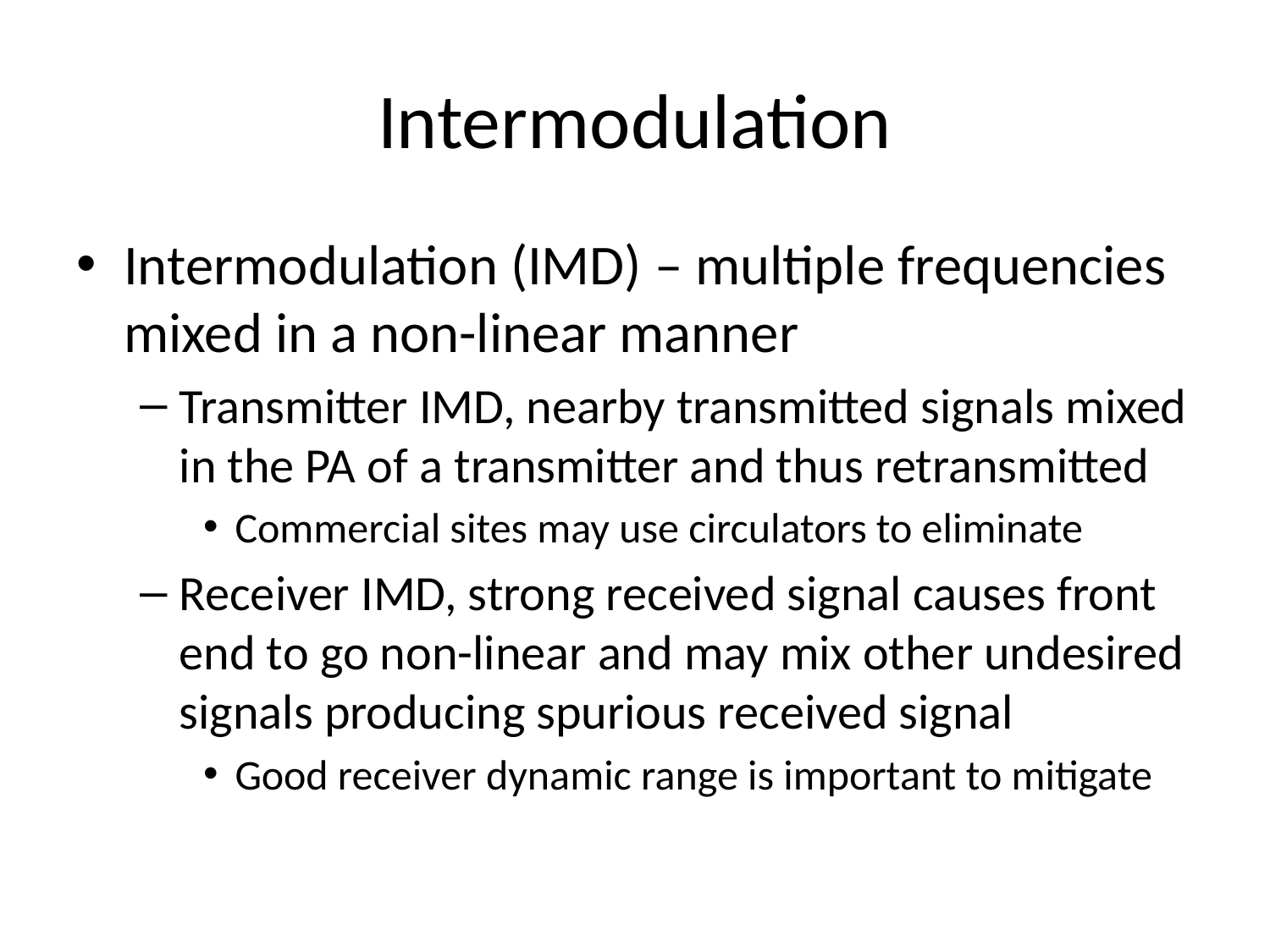

# Intermodulation
Intermodulation (IMD) – multiple frequencies mixed in a non-linear manner
Transmitter IMD, nearby transmitted signals mixed in the PA of a transmitter and thus retransmitted
Commercial sites may use circulators to eliminate
Receiver IMD, strong received signal causes front end to go non-linear and may mix other undesired signals producing spurious received signal
Good receiver dynamic range is important to mitigate